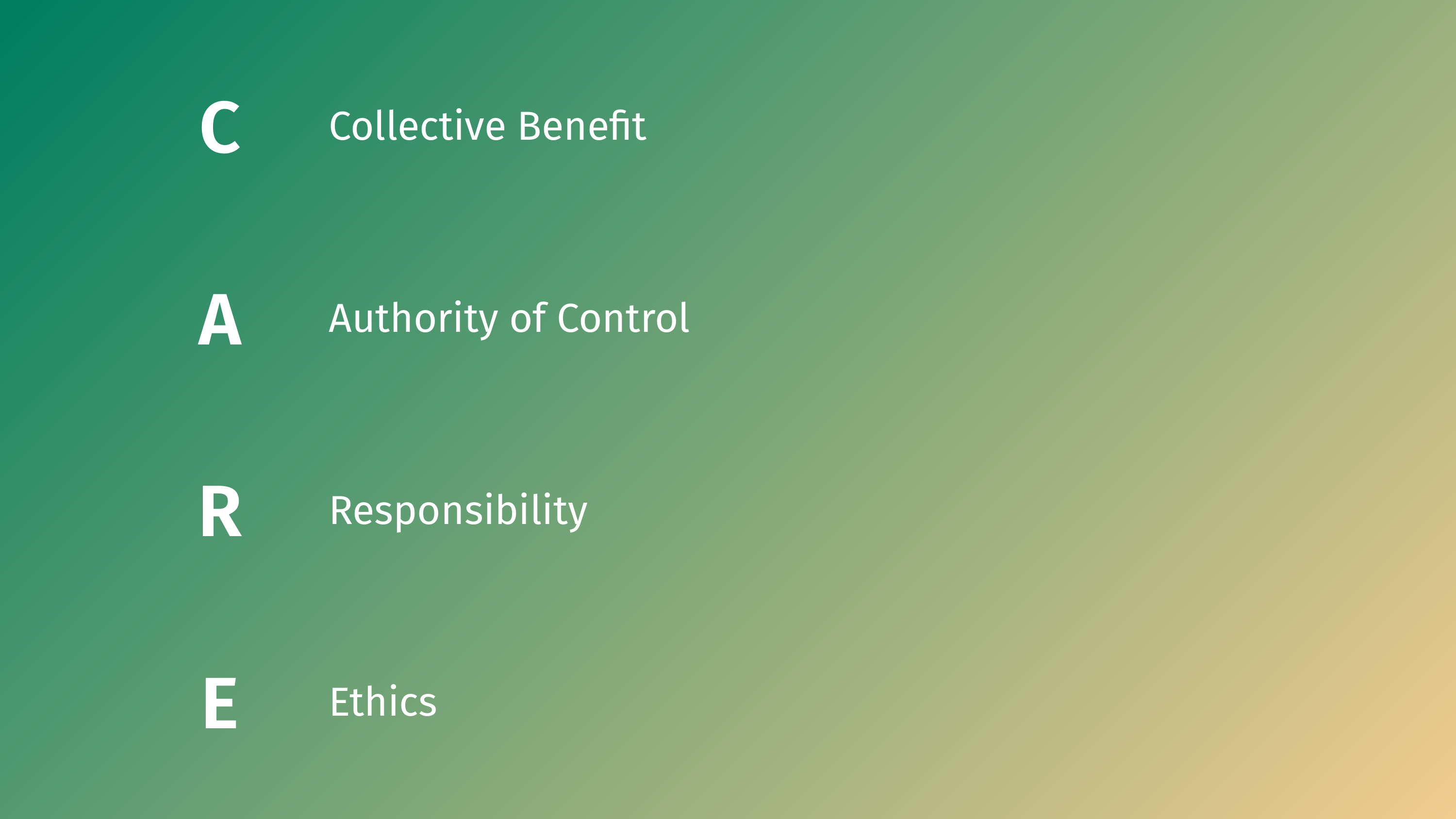

DOLCE(8)
C
Collective Benefit
A
Authority of Control
R
Responsibility
E
Ethics